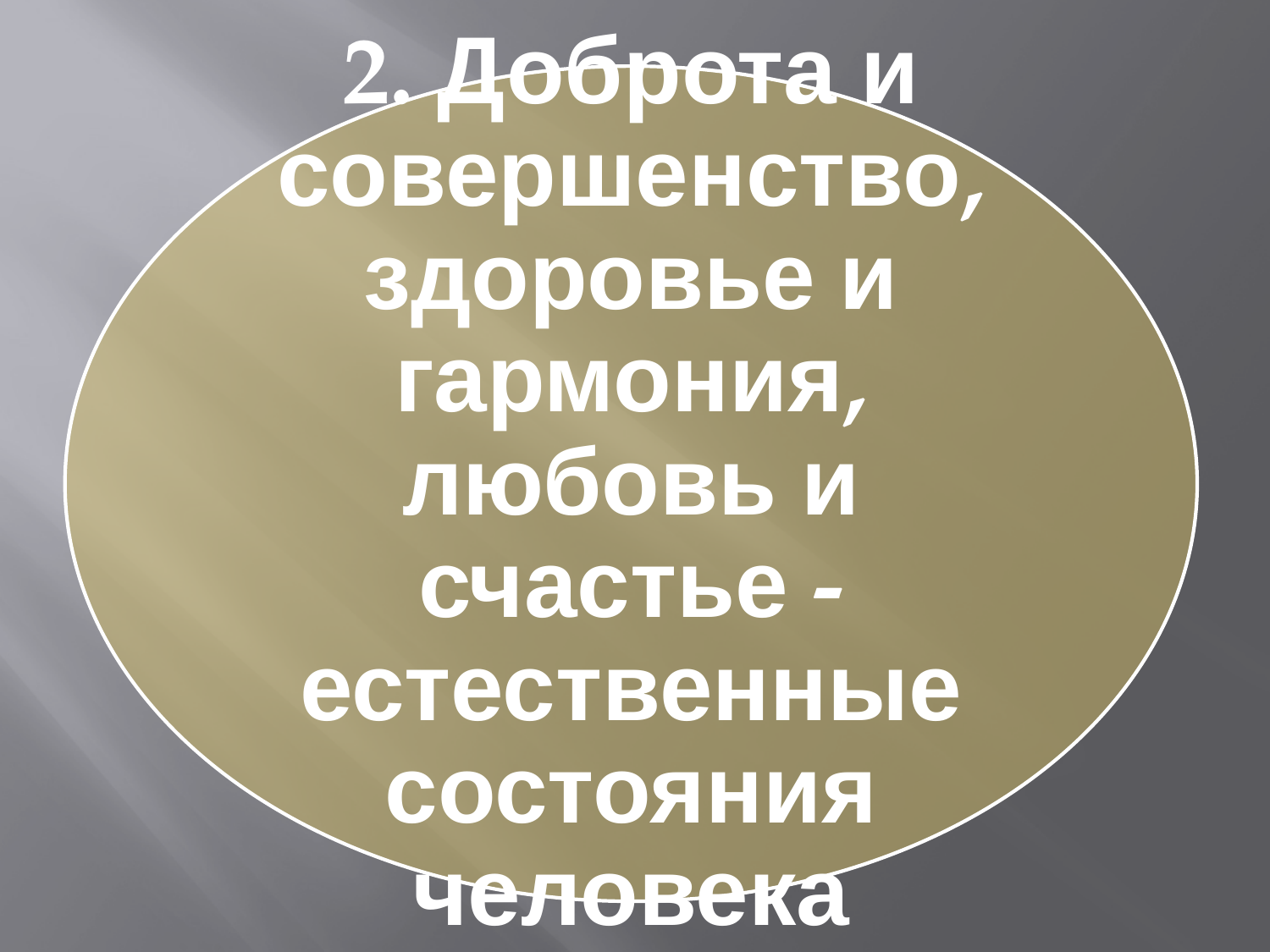

2. Доброта и совершенство, здоровье и гармония, любовь и счастье - естественные состояния человека